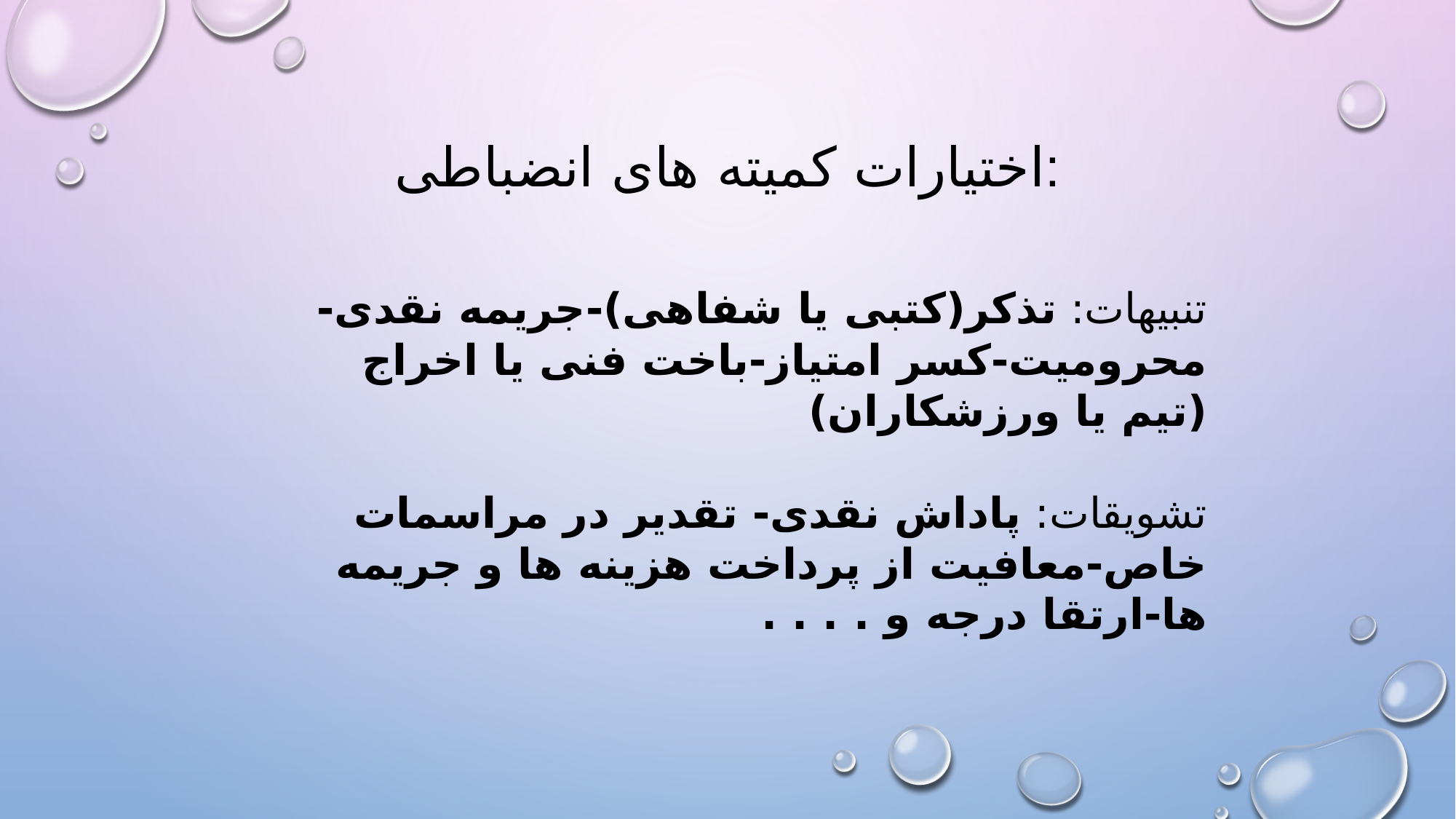

# اختیارات کمیته های انضباطی:
تنبیهات: تذکر(کتبی یا شفاهی)-جریمه نقدی-محرومیت-کسر امتیاز-باخت فنی یا اخراج (تیم یا ورزشکاران)

تشویقات: پاداش نقدی- تقدیر در مراسمات خاص-معافیت از پرداخت هزینه ها و جریمه ها-ارتقا درجه و . . . .